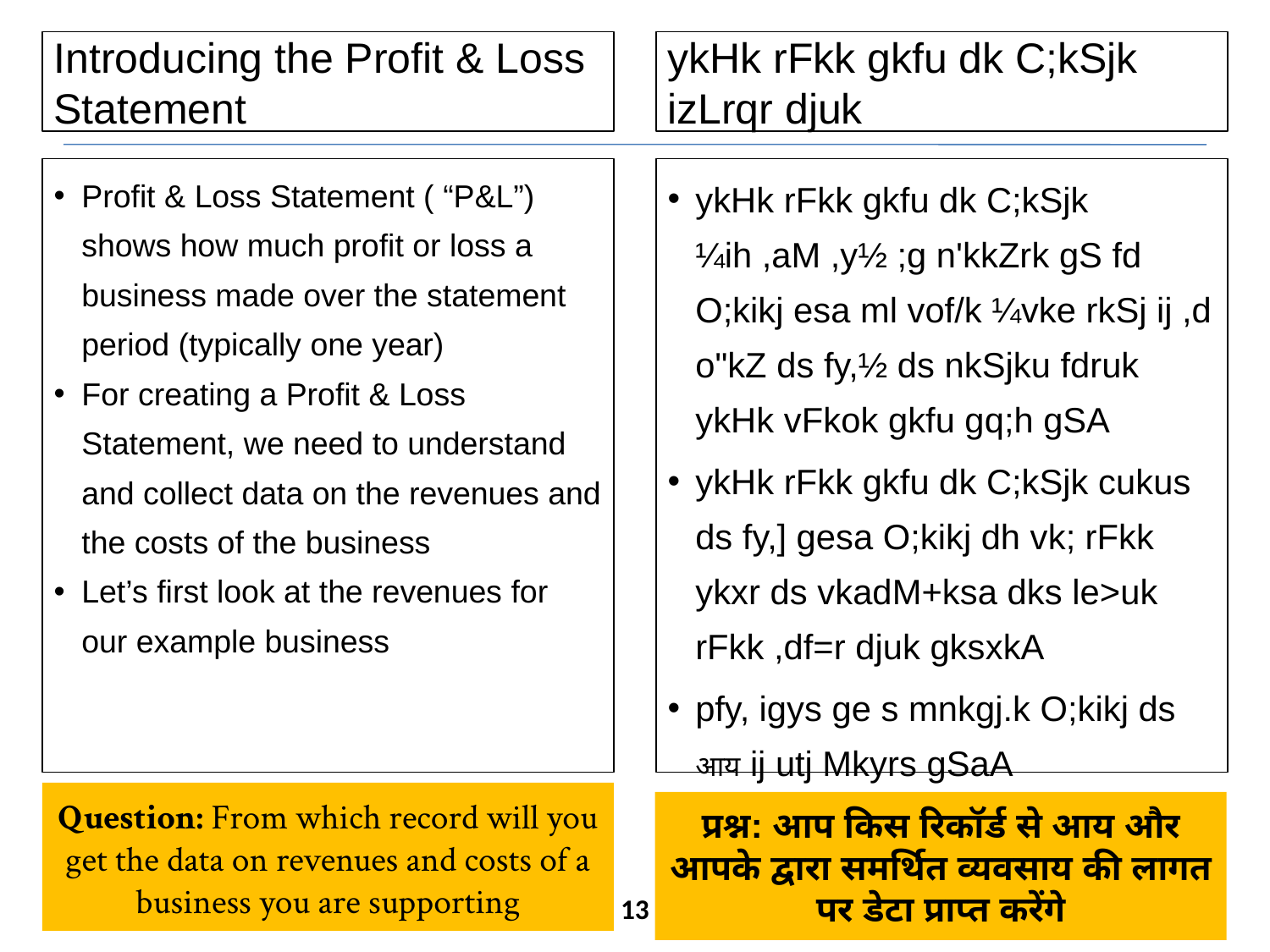

# Introducing the Profit & Loss Statement
ykHk rFkk gkfu dk C;kSjk izLrqr djuk
Profit & Loss Statement ( “P&L”) shows how much profit or loss a business made over the statement period (typically one year)
For creating a Profit & Loss Statement, we need to understand and collect data on the revenues and the costs of the business
Let’s first look at the revenues for our example business
ykHk rFkk gkfu dk C;kSjk ¼ih ,aM ,y½ ;g n'kkZrk gS fd O;kikj esa ml vof/k ¼vke rkSj ij ,d o"kZ ds fy,½ ds nkSjku fdruk ykHk vFkok gkfu gq;h gSA
ykHk rFkk gkfu dk C;kSjk cukus ds fy,] gesa O;kikj dh vk; rFkk ykxr ds vkadM+ksa dks le>uk rFkk ,df=r djuk gksxkA
pfy, igys ge s mnkgj.k O;kikj ds आय ij utj Mkyrs gSaA
Question: From which record will you get the data on revenues and costs of a business you are supporting
प्रश्न: आप किस रिकॉर्ड से आय और आपके द्वारा समर्थित व्यवसाय की लागत पर डेटा प्राप्त करेंगे
13